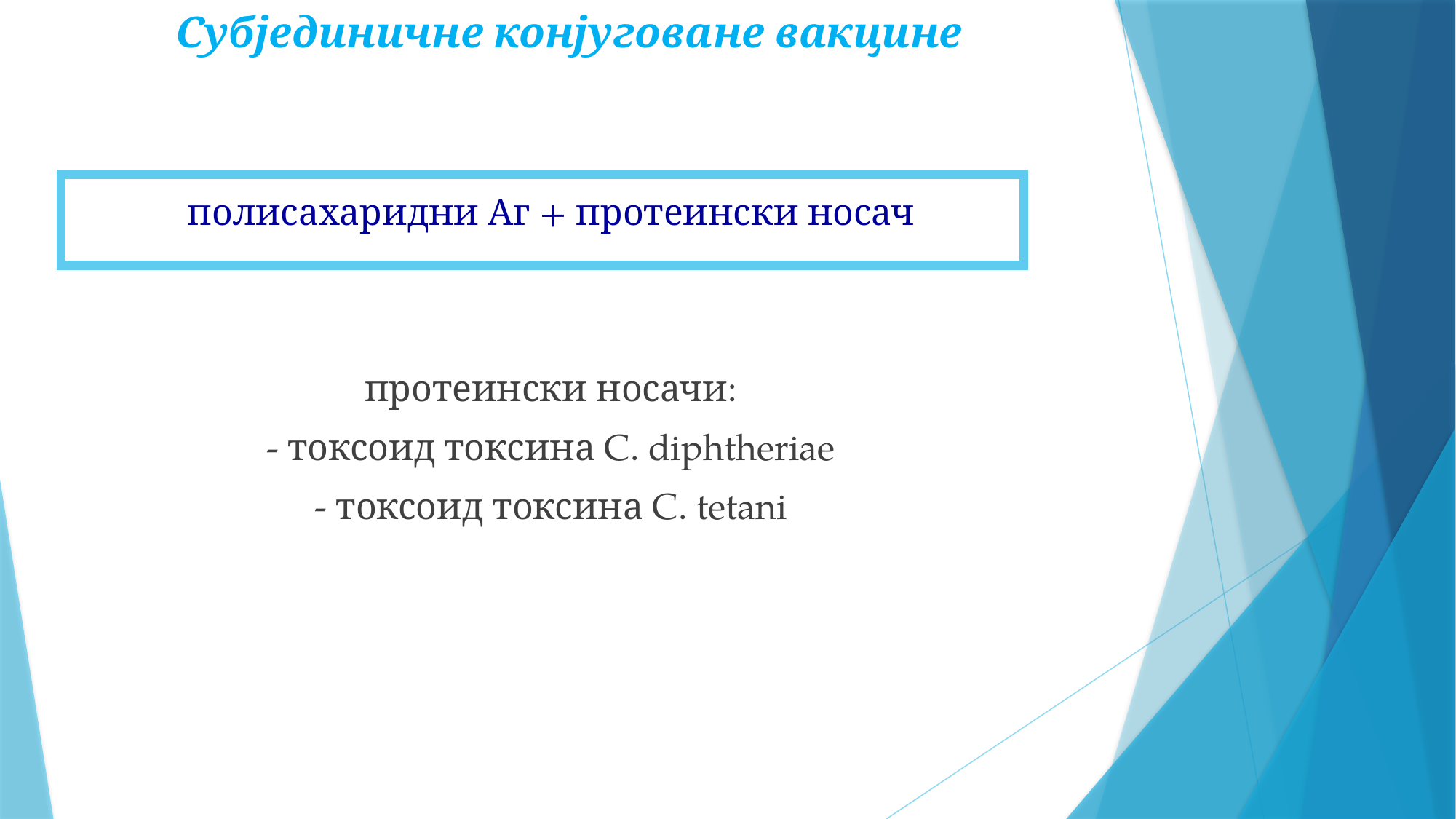

Субјединичне конјуговане вакцине

полисахаридни Аг + протеински носач

протеински носачи:
- токсоид токсина C. diphtheriae
- токсоид токсина C. tetani